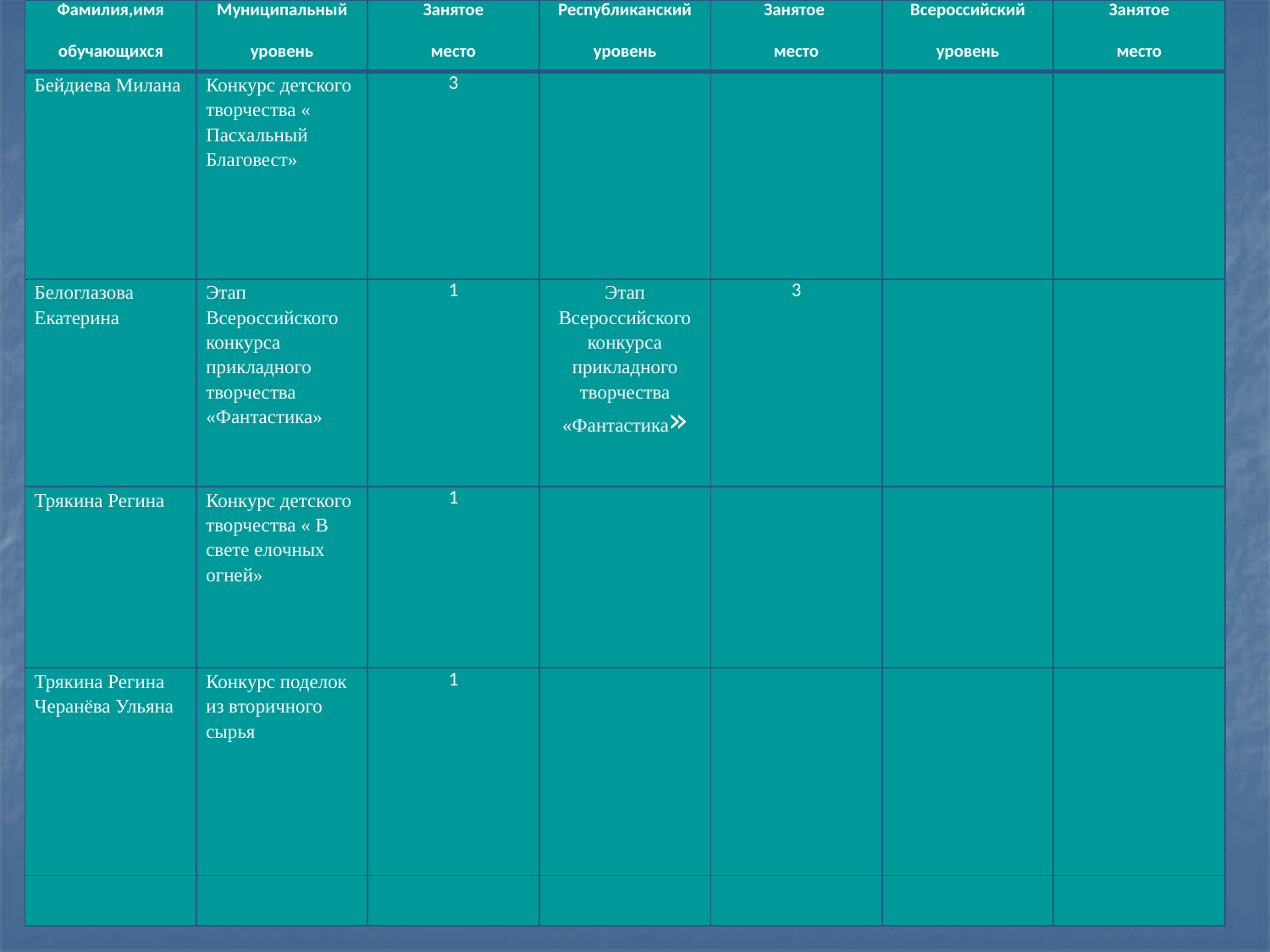

| Фамилия,имя обучающихся | Муниципальный уровень | Занятое место | Республиканский уровень | Занятое место | Всероссийский уровень | Занятое место |
| --- | --- | --- | --- | --- | --- | --- |
| Бейдиева Милана | Конкурс детского творчества « Пасхальный Благовест» | 3 |  |  |  |  |
| Белоглазова Екатерина | Этап Всероссийского конкурса прикладного творчества «Фантастика» | 1 | Этап Всероссийского конкурса прикладного творчества «Фантастика» | 3 |  |  |
| Трякина Регина | Конкурс детского творчества « В свете елочных огней» | 1 |  |  |  |  |
| Трякина Регина Черанёва Ульяна | Конкурс поделок из вторичного сырья | 1 |  |  |  |  |
|  |  |  |  |  |  |  |